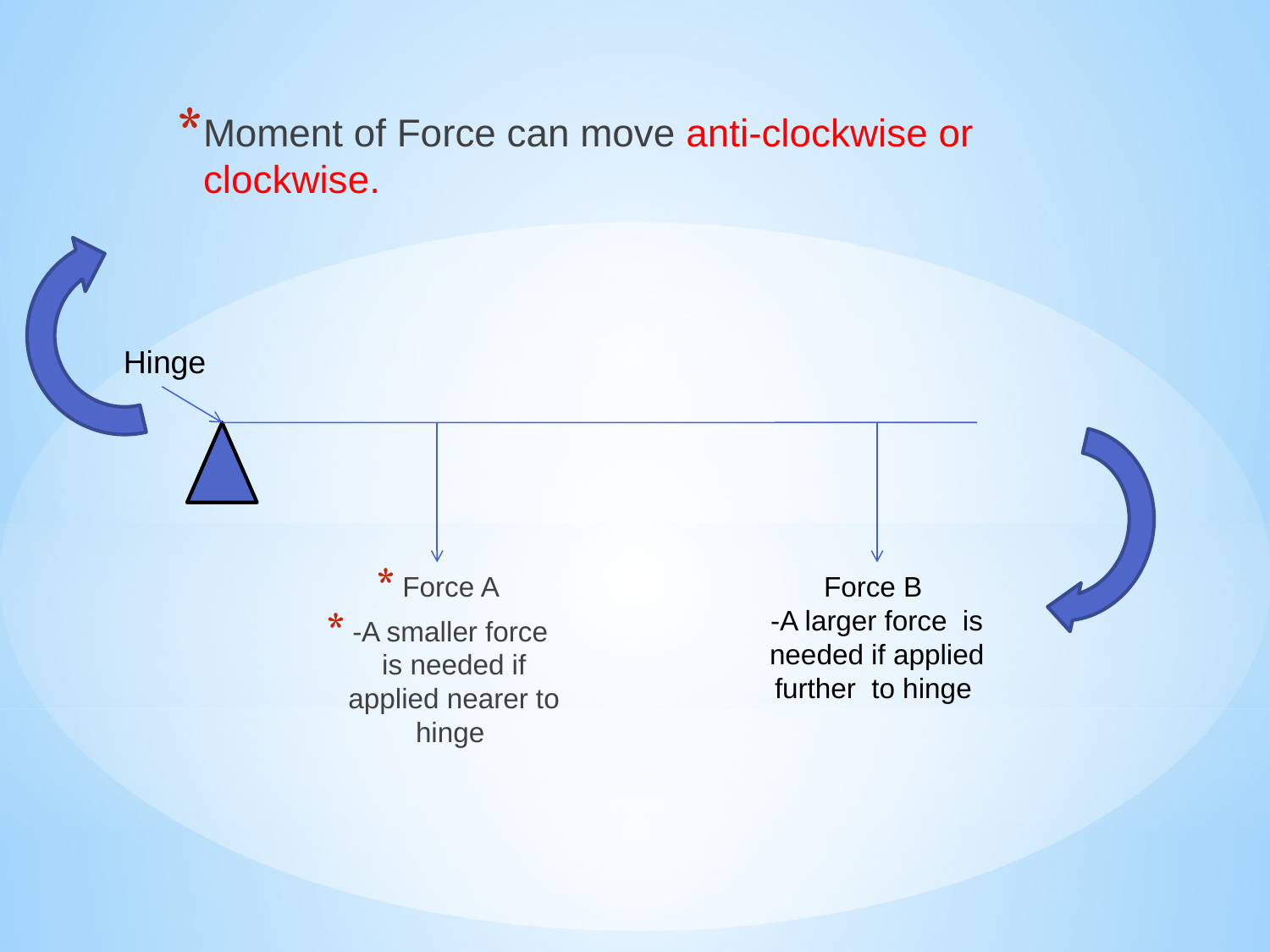

Moment of Force can move anti-clockwise or clockwise.

 Hinge

Force A
-A smaller force  is needed if applied nearer to hinge
Force B
-A larger force  is needed if applied further  to hinge